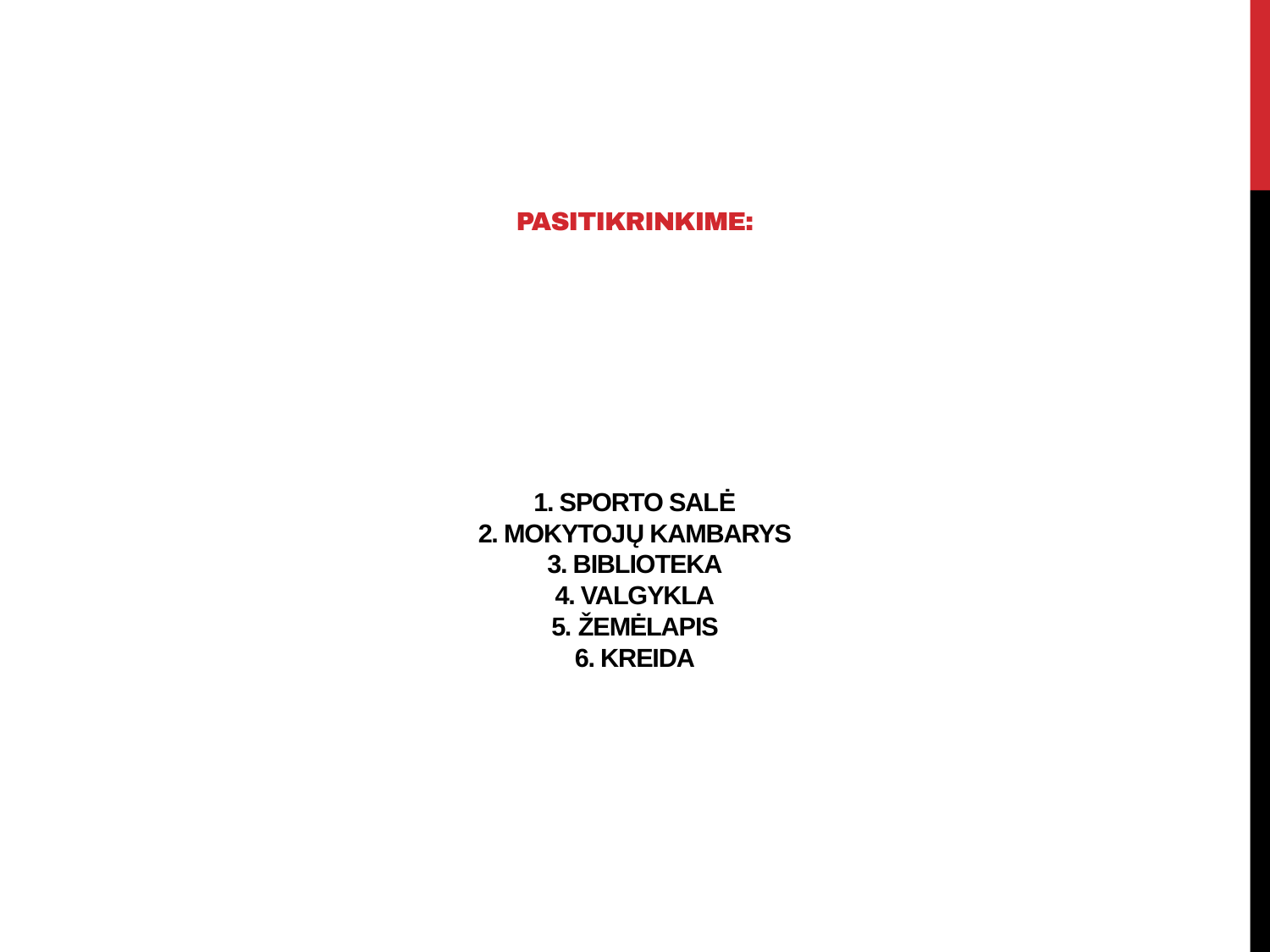

# Pasitikrinkime: 1. sporto salė 2. mokytojų kambarys 3. biblioteka 4. valgykla 5. žemėlapis 6. kreida